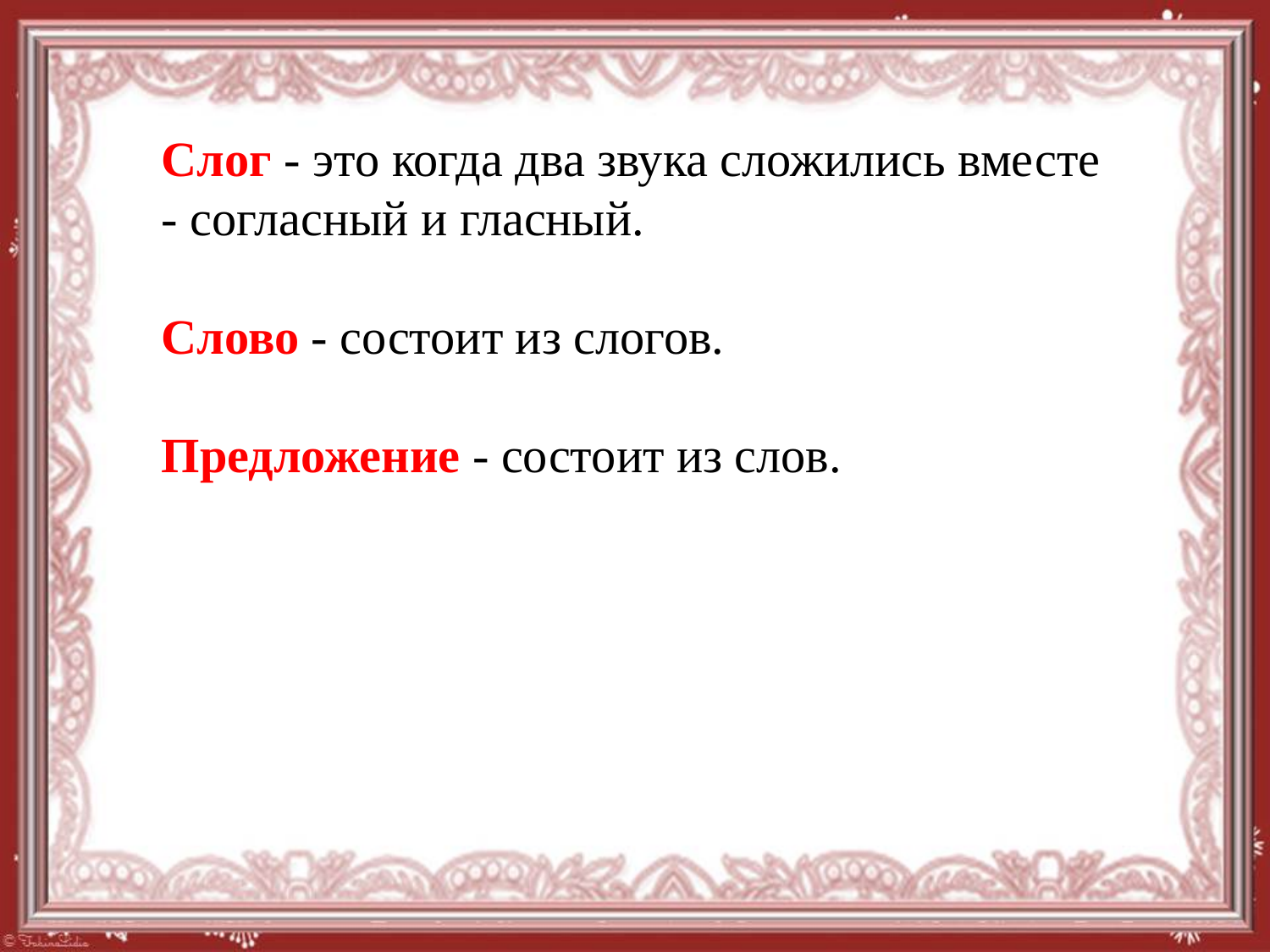

Слог - это когда два звука сложились вместе - согласный и гласный.

Слово - состоит из слогов.

Предложение - состоит из слов.